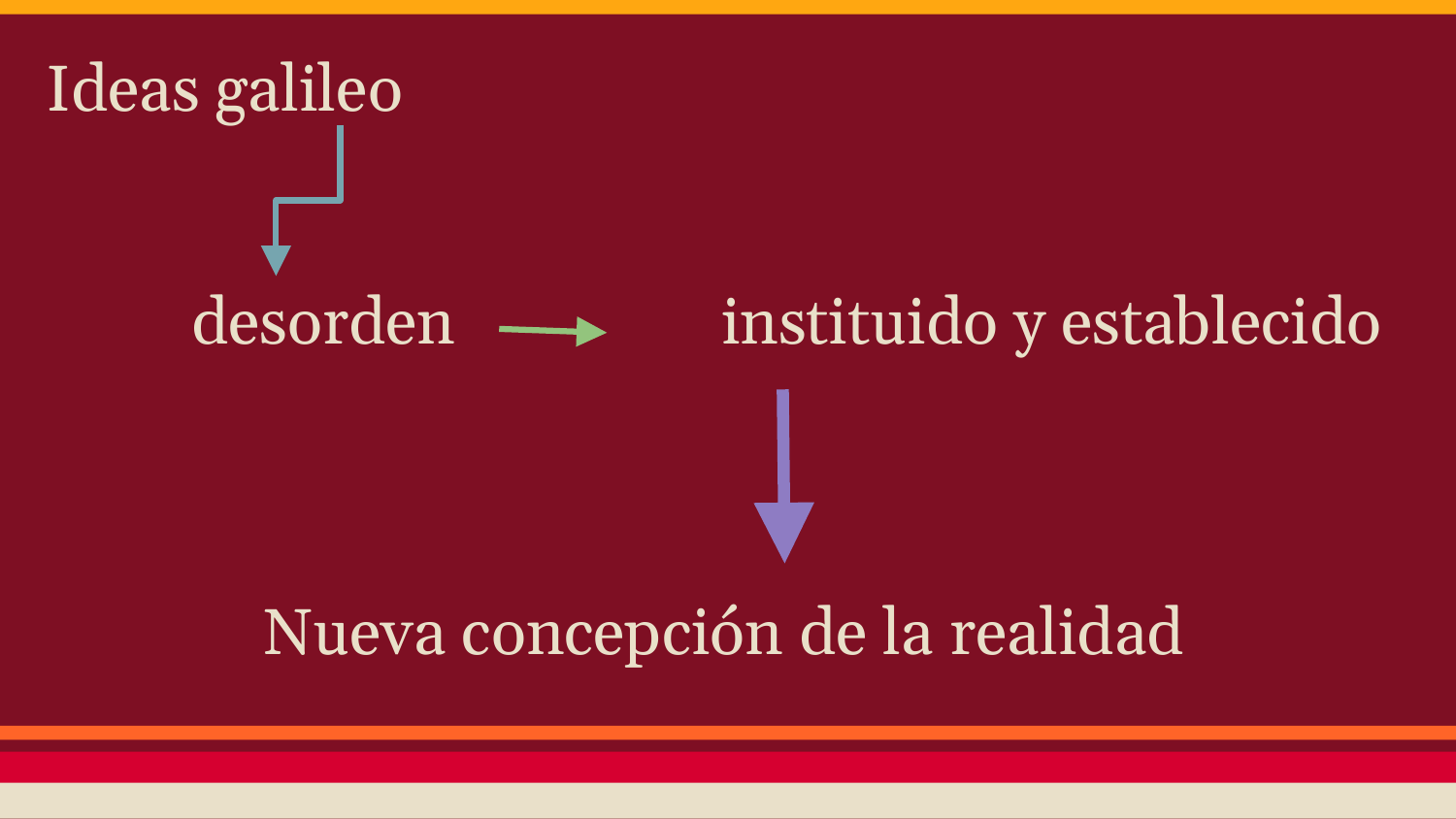

Ideas galileo

     	desorden     	      instituido y establecido

              Nueva concepción de la realidad